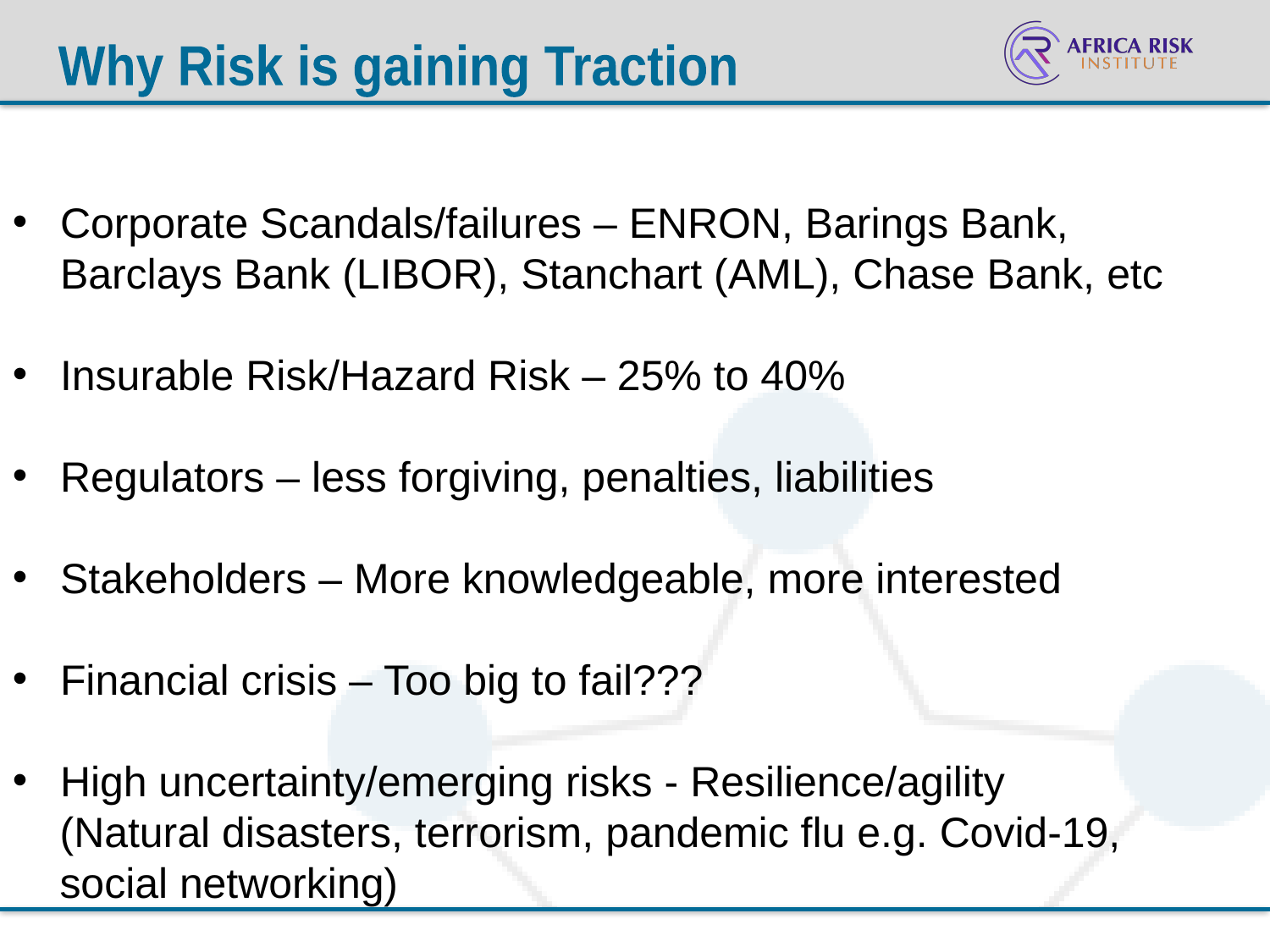

Why Risk is gaining Traction
Corporate Scandals/failures – ENRON, Barings Bank, Barclays Bank (LIBOR), Stanchart (AML), Chase Bank, etc

Insurable Risk/Hazard Risk – 25% to 40%

Regulators – less forgiving, penalties, liabilities

Stakeholders – More knowledgeable, more interested

Financial crisis – Too big to fail???

High uncertainty/emerging risks - Resilience/agility
    (Natural disasters, terrorism, pandemic flu e.g. Covid-19,
    social networking)